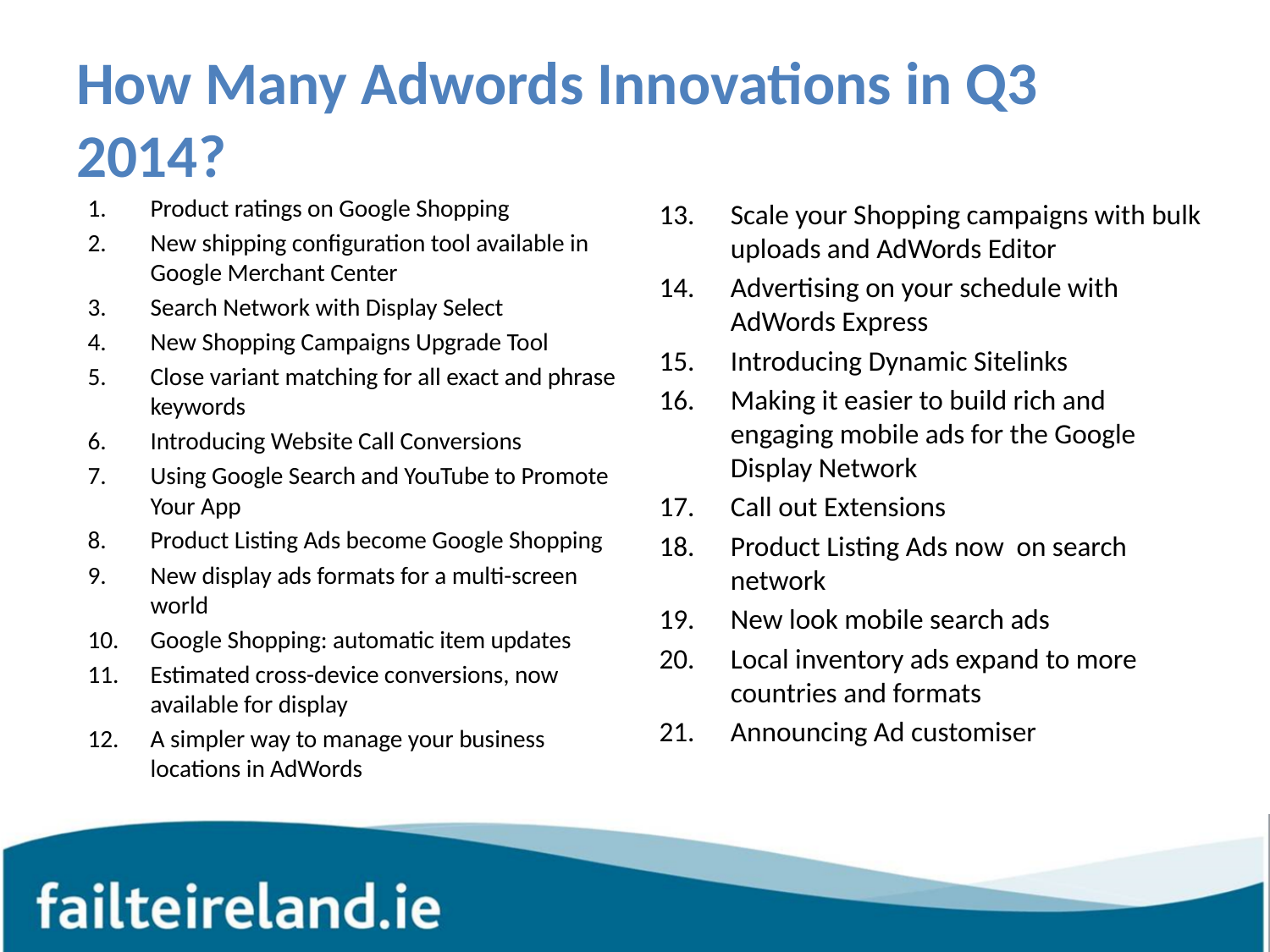

# How Many Adwords Innovations in Q3 2014?
Product ratings on Google Shopping
New shipping configuration tool available in Google Merchant Center
Search Network with Display Select
New Shopping Campaigns Upgrade Tool
Close variant matching for all exact and phrase keywords
Introducing Website Call Conversions
Using Google Search and YouTube to Promote Your App
Product Listing Ads become Google Shopping
New display ads formats for a multi-screen world
Google Shopping: automatic item updates
Estimated cross-device conversions, now available for display
A simpler way to manage your business locations in AdWords

Scale your Shopping campaigns with bulk uploads and AdWords Editor
Advertising on your schedule with AdWords Express
Introducing Dynamic Sitelinks
Making it easier to build rich and engaging mobile ads for the Google Display Network
Call out Extensions
Product Listing Ads now  on search network
New look mobile search ads
Local inventory ads expand to more countries and formats
Announcing Ad customiser